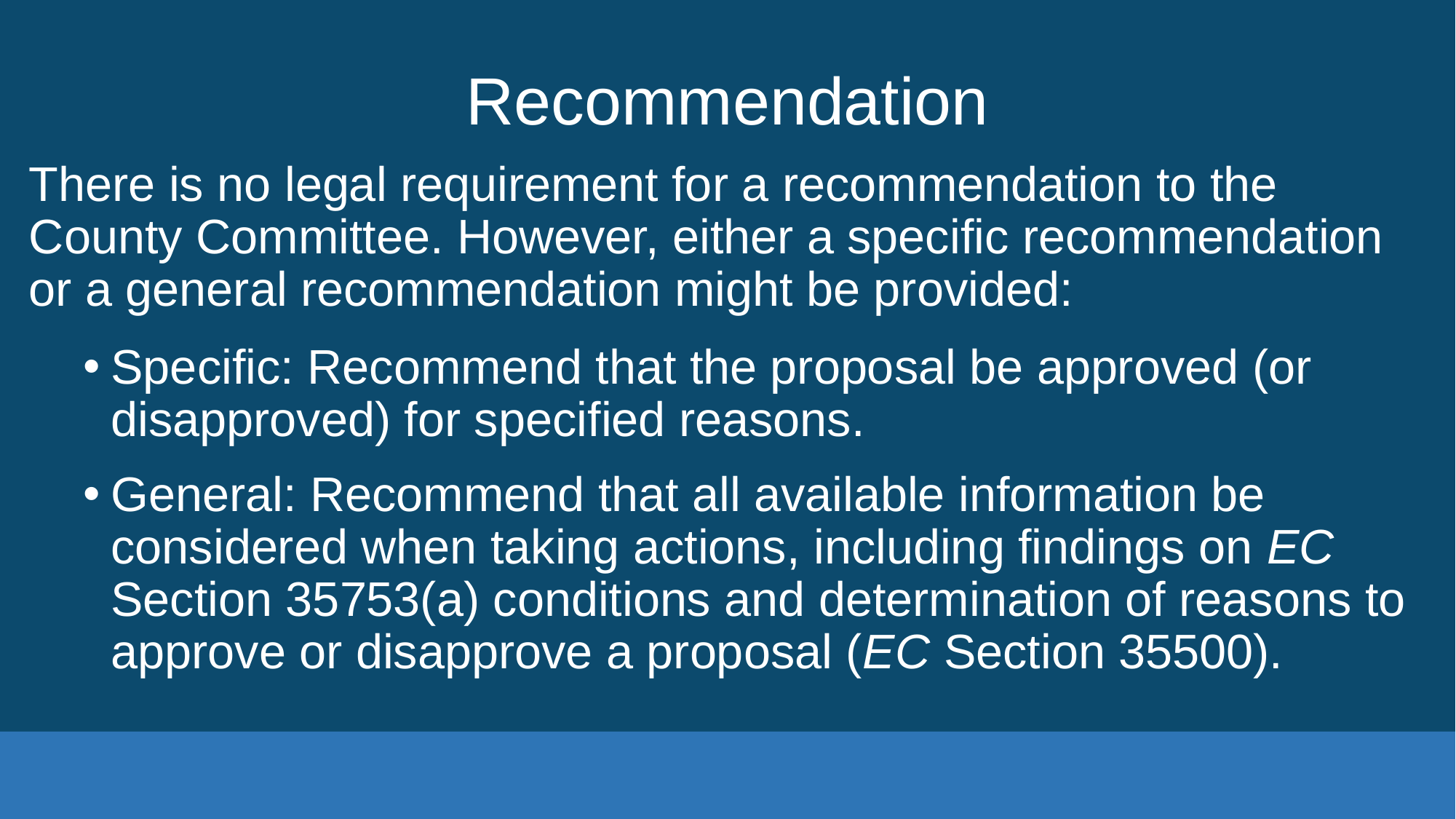

# Recommendation
There is no legal requirement for a recommendation to the County Committee. However, either a specific recommendation or a general recommendation might be provided:
Specific: Recommend that the proposal be approved (or disapproved) for specified reasons.
General: Recommend that all available information be considered when taking actions, including findings on EC Section 35753(a) conditions and determination of reasons to approve or disapprove a proposal (EC Section 35500).